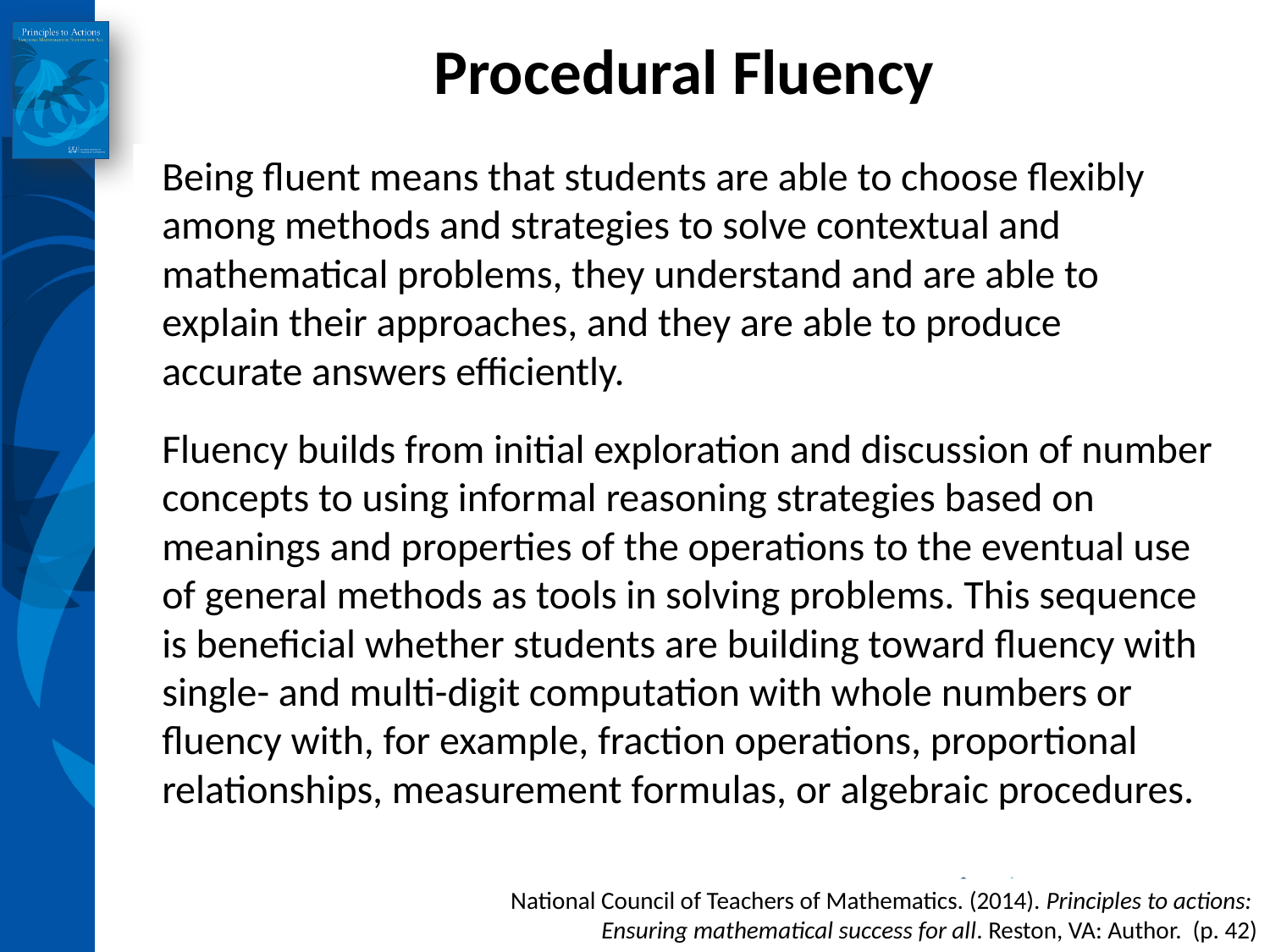

# Procedural Fluency
Being fluent means that students are able to choose flexibly among methods and strategies to solve contextual and mathematical problems, they understand and are able to explain their approaches, and they are able to produce
accurate answers efficiently.
Fluency builds from initial exploration and discussion of number concepts to using informal reasoning strategies based on meanings and properties of the operations to the eventual use of general methods as tools in solving problems. This sequence is beneficial whether students are building toward fluency with single- and multi-digit computation with whole numbers or fluency with, for example, fraction operations, proportional relationships, measurement formulas, or algebraic procedures.
National Council of Teachers of Mathematics. (2014). Principles to actions:
Ensuring mathematical success for all. Reston, VA: Author.  (p. 42)